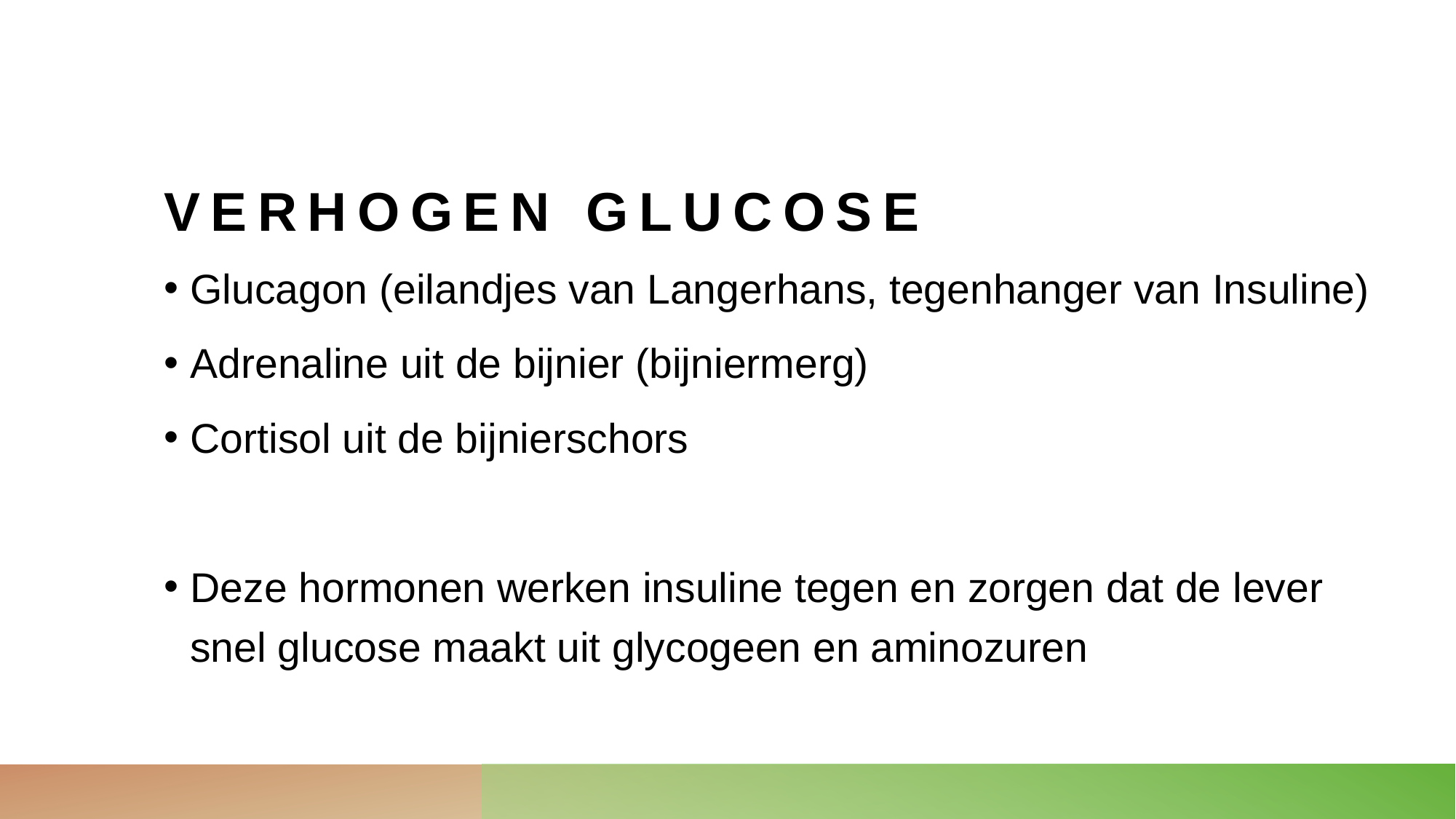

# Verhogen glucose
Glucagon (eilandjes van Langerhans, tegenhanger van Insuline)
Adrenaline uit de bijnier (bijniermerg)
Cortisol uit de bijnierschors

Deze hormonen werken insuline tegen en zorgen dat de lever snel glucose maakt uit glycogeen en aminozuren